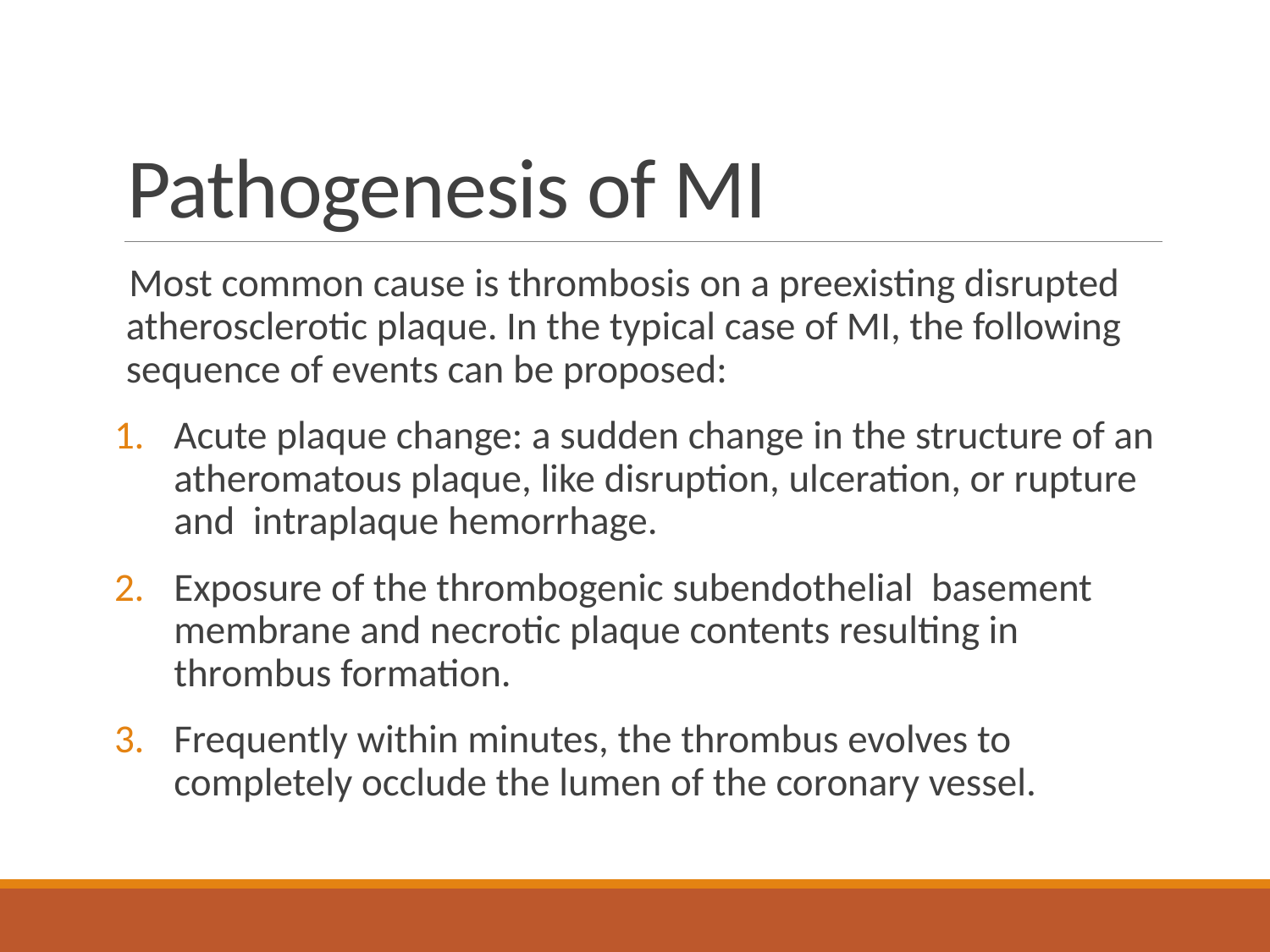

# Pathogenesis of MI
  Most common cause is thrombosis on a preexisting disrupted atherosclerotic plaque. In the typical case of MI, the following sequence of events can be proposed:
Acute plaque change: a sudden change in the structure of an atheromatous plaque, like disruption, ulceration, or rupture and  intraplaque hemorrhage.
Exposure of the thrombogenic subendothelial  basement membrane and necrotic plaque contents resulting in thrombus formation.
Frequently within minutes, the thrombus evolves to completely occlude the lumen of the coronary vessel.